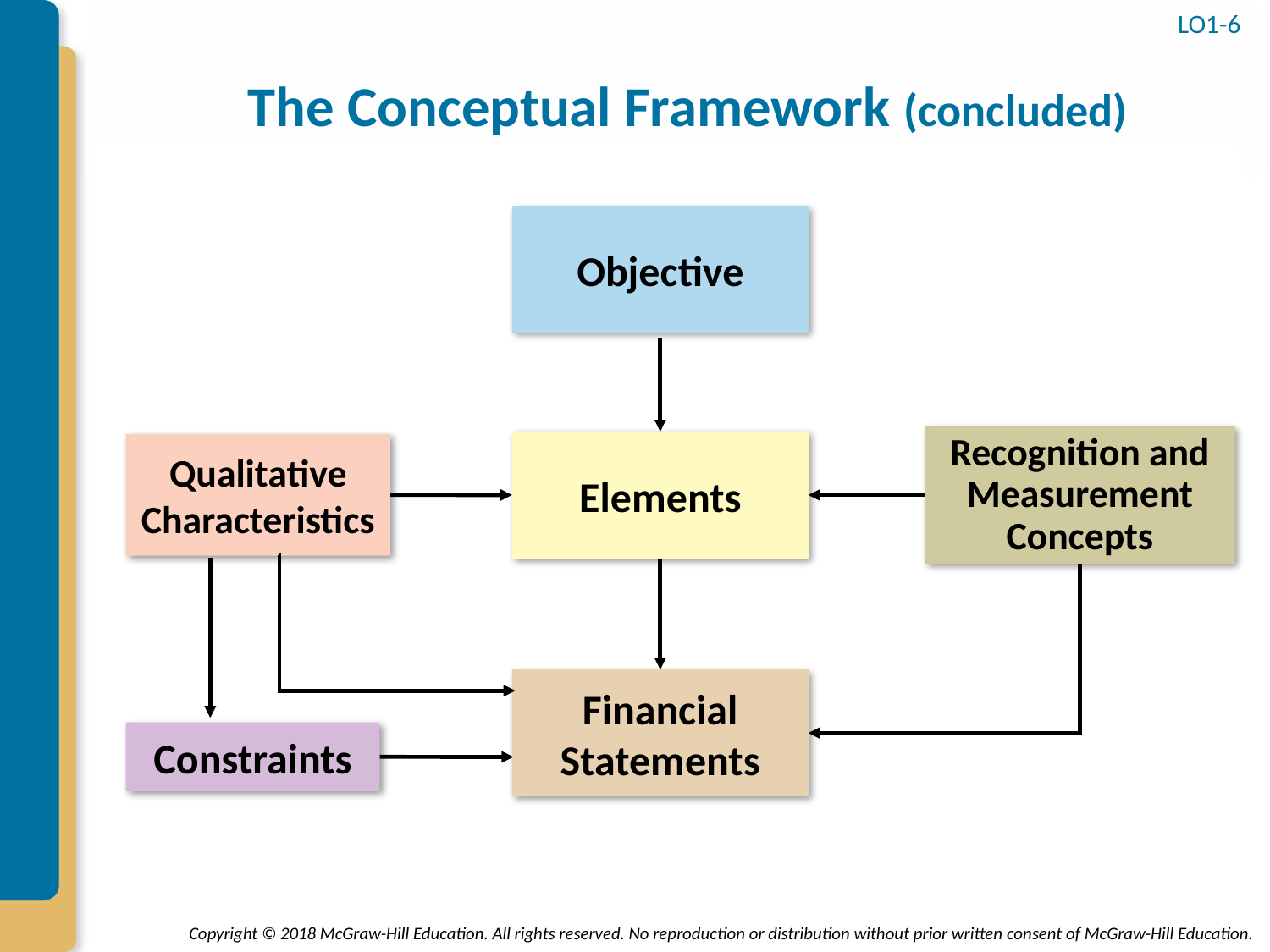

# The Conceptual Framework (concluded)
LO1-6
Objective
Recognition and
Measurement
Concepts
Elements
Qualitative
Characteristics
Financial
Statements
Constraints